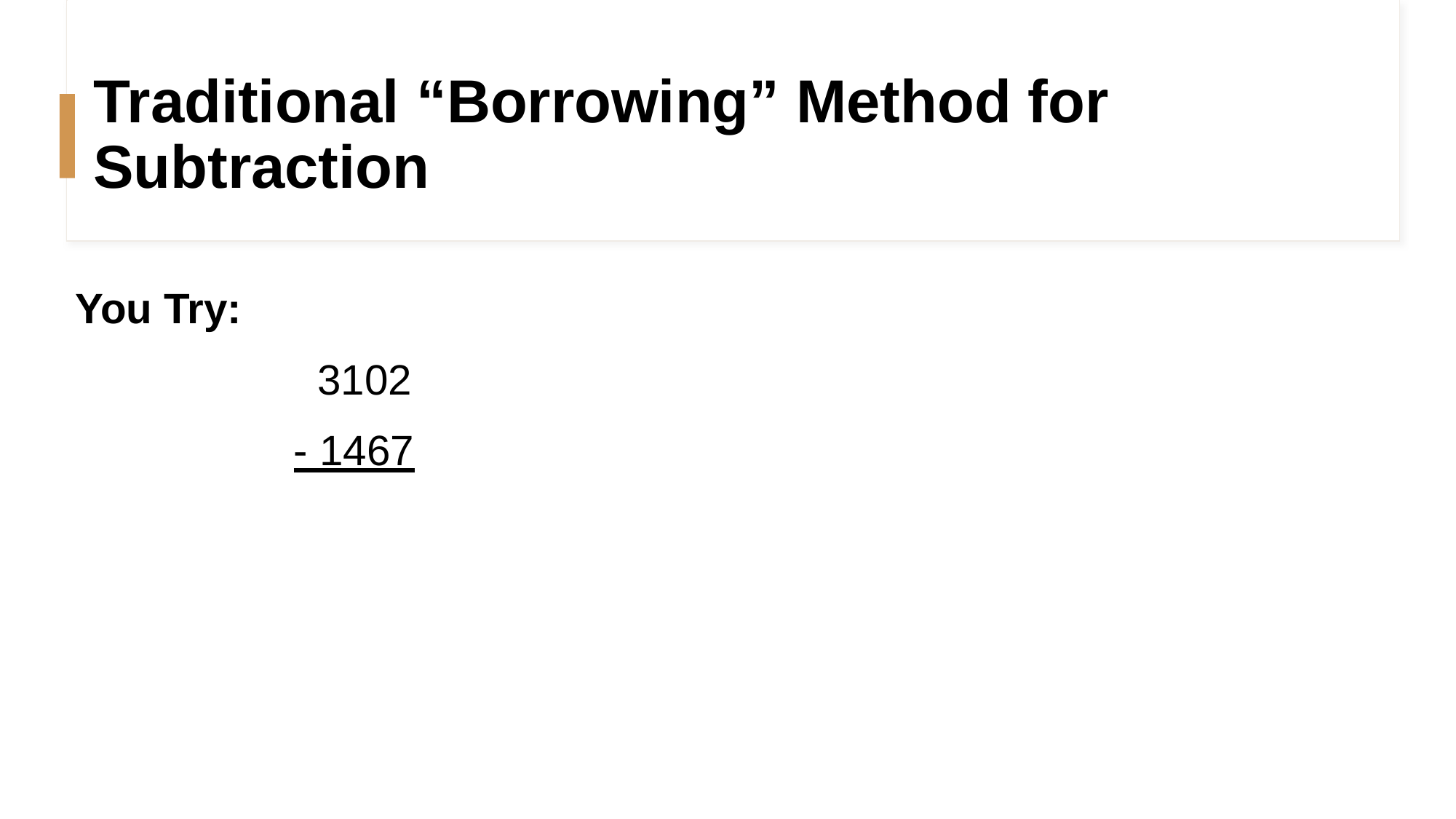

# Traditional “Borrowing” Method for Subtraction
You Try:
 		  3102
		- 1467